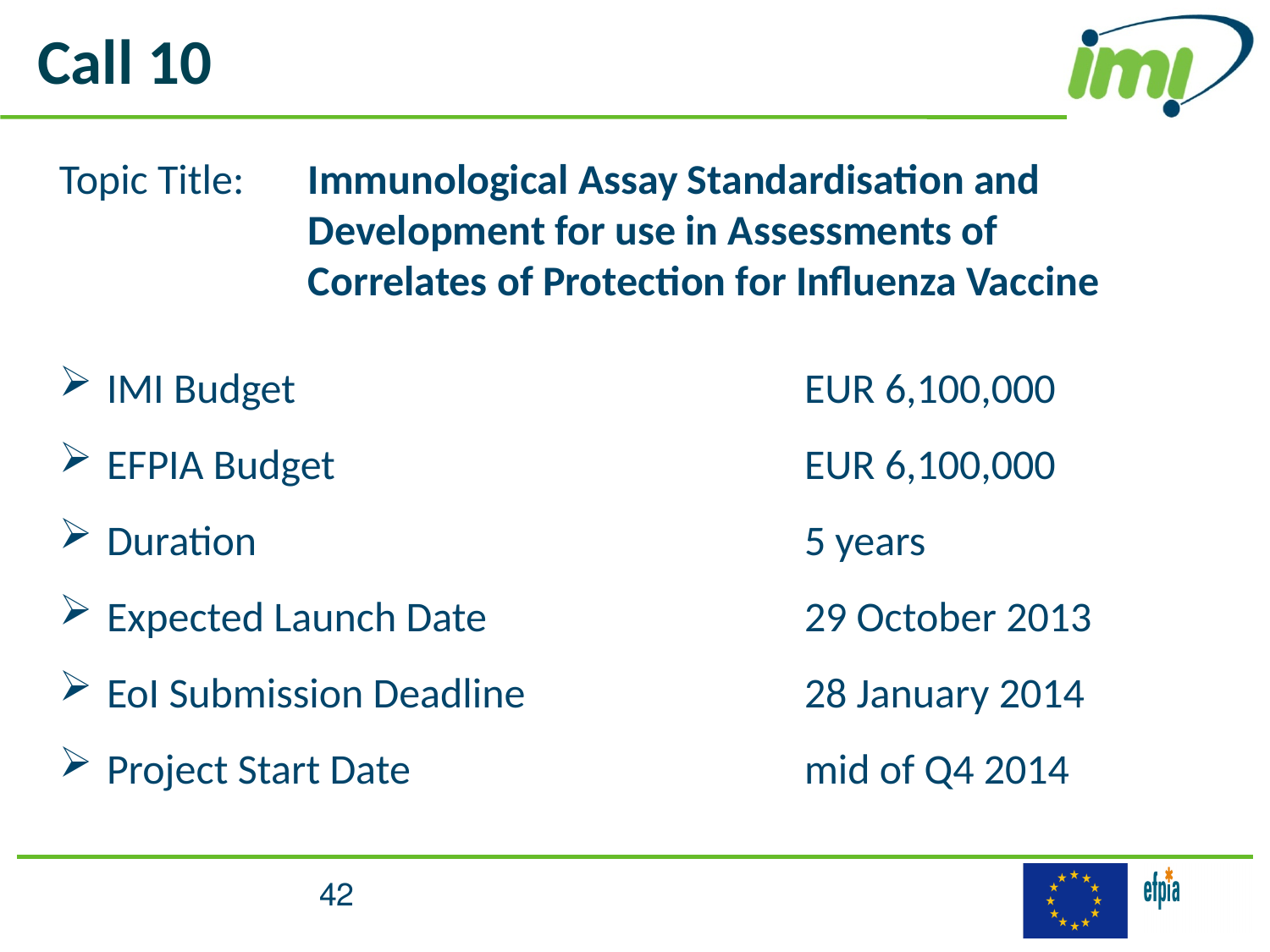

# Call 10

Topic Title:	Immunological Assay Standardisation and Development for use in Assessments of Correlates of Protection for Influenza Vaccine

IMI Budget	EUR 6,100,000
EFPIA Budget	EUR 6,100,000
Duration	5 years
Expected Launch Date	29 October 2013
EoI Submission Deadline	28 January 2014
Project Start Date	mid of Q4 2014

42